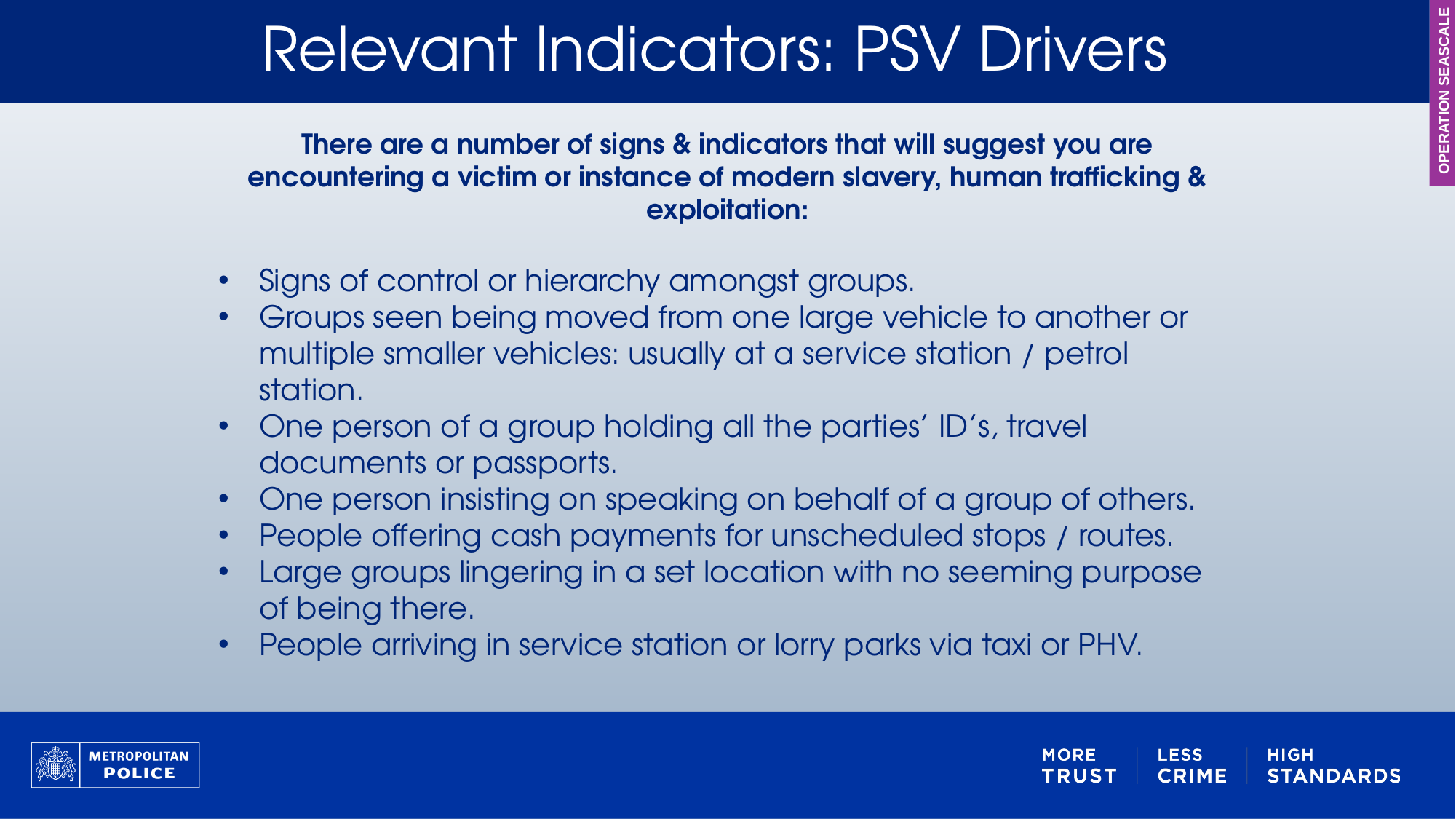

Relevant Indicators: PSV Drivers
Operation seascale
There are a number of signs & indicators that will suggest you are encountering a victim or instance of modern slavery, human trafficking & exploitation:

Signs of control or hierarchy amongst groups.
Groups seen being moved from one large vehicle to another or multiple smaller vehicles: usually at a service station / petrol station.
One person of a group holding all the parties’ ID’s, travel documents or passports.
One person insisting on speaking on behalf of a group of others.
People offering cash payments for unscheduled stops / routes.
Large groups lingering in a set location with no seeming purpose of being there.
People arriving in service station or lorry parks via taxi or PHV.